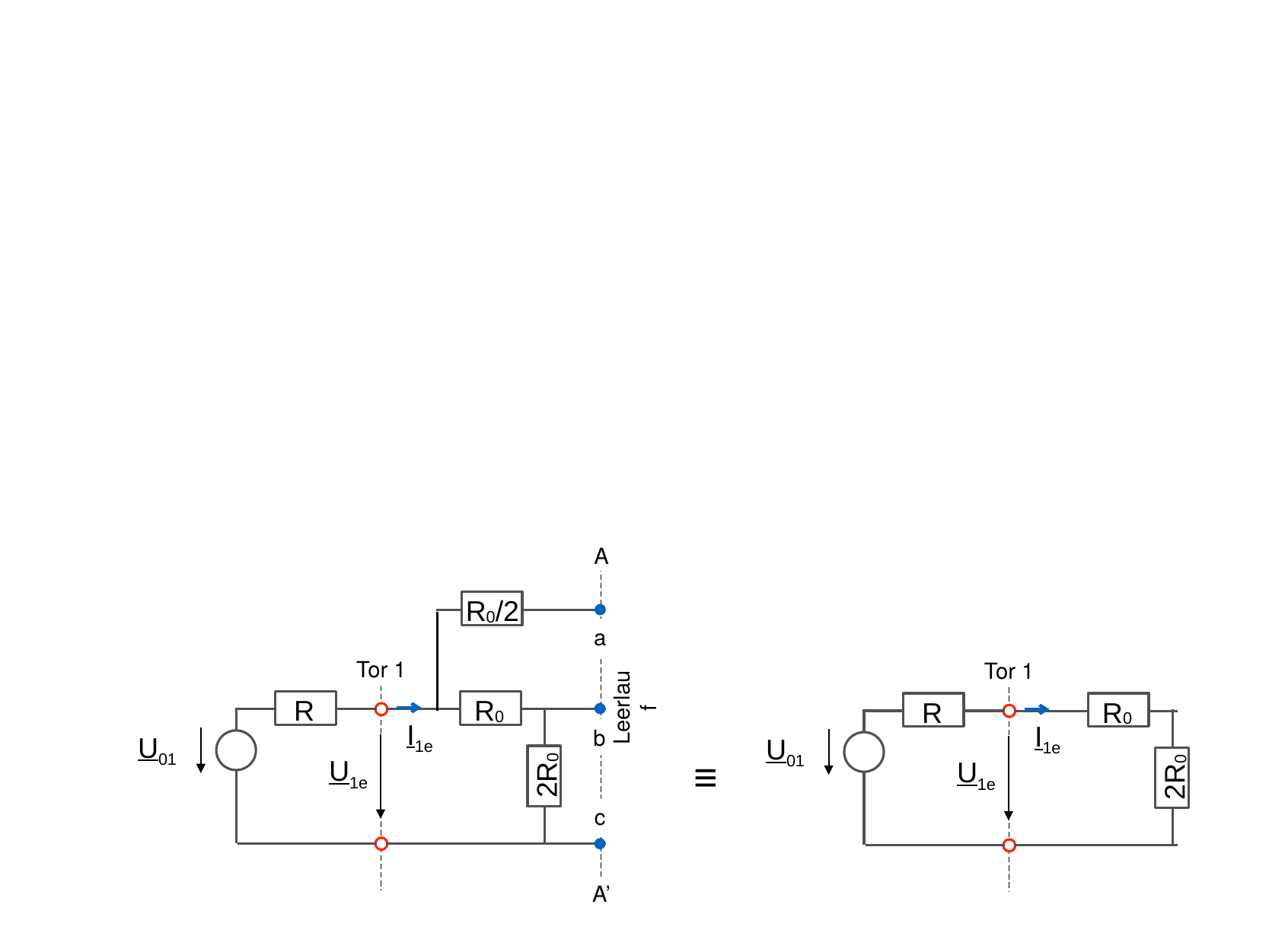

A

R0/2

a
a
Tor 1
Tor 1

R

R0

R

R0

Leerlauf

I1e

I1e
b
U01
U01

U1e
U1e
2R0

2R0

≡
c

A’